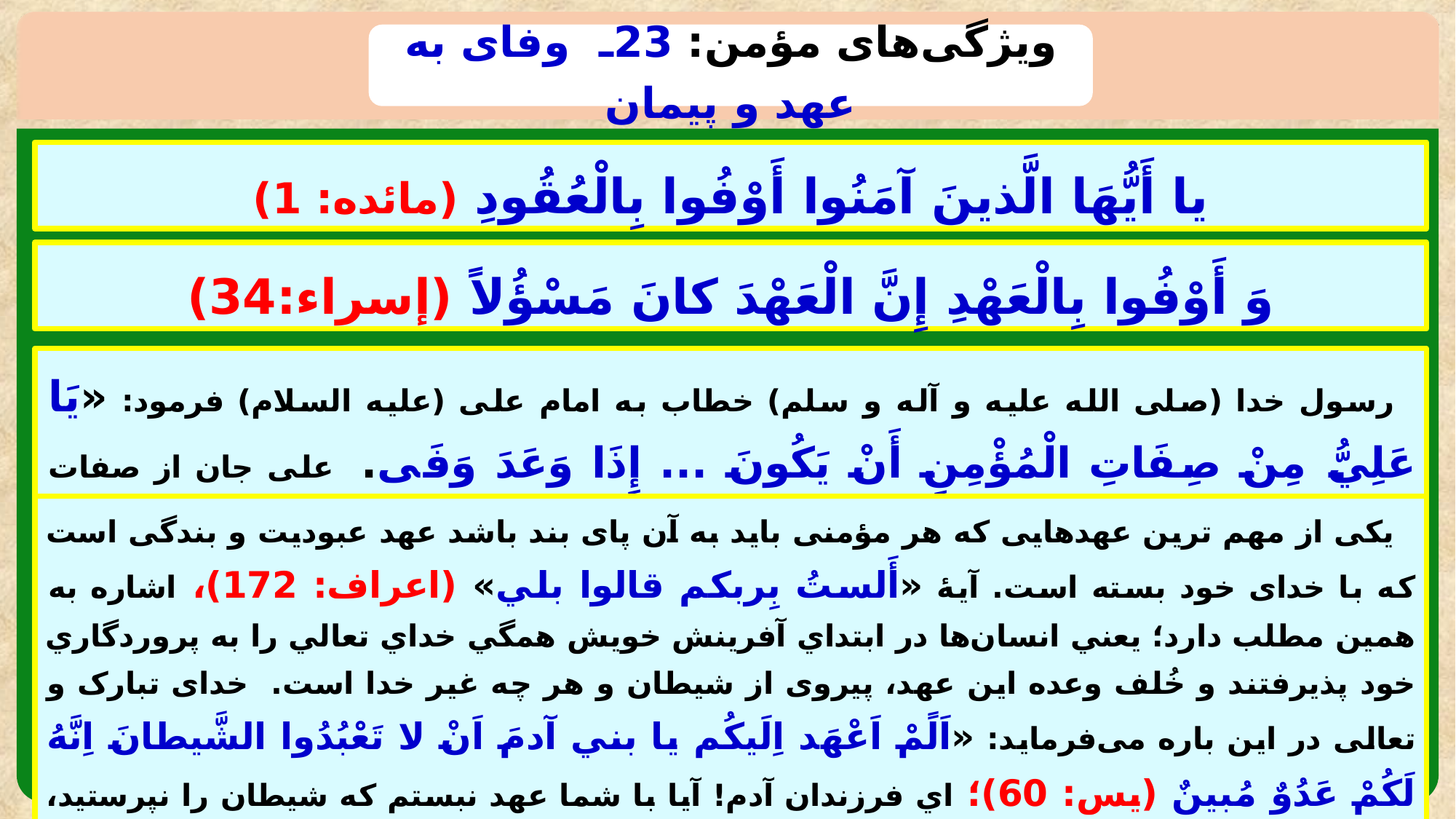

ویژگی‌های مؤمن: 23ـ  وفای به عهد و پیمان

يا أَيُّهَا الَّذينَ آمَنُوا أَوْفُوا بِالْعُقُودِ (مائده: 1)
وَ أَوْفُوا بِالْعَهْدِ إِنَّ الْعَهْدَ كانَ مَسْؤُلاً (إسراء:34)
رسول خدا (صلی الله علیه و آله و سلم) خطاب به امام علی (علیه السلام) فرمود: «يَا عَلِيُّ مِنْ صِفَاتِ الْمُؤْمِنِ أَنْ يَكُونَ ... إِذَا وَعَدَ وَفَى‏.  علی جان از صفات مؤمن این است که هر گاه وعده‌ای داد به آن وفا می‌کند.
یکی از مهم ترین عهدهایی که هر مؤمنی باید به آن پای بند باشد عهد عبودیت و بندگی است که با خدای خود بسته است. آيۀ «أَلستُ بِربكم قالوا بلي» (اعراف: 172)، اشاره به همين مطلب دارد؛ يعني انسان‌ها در ابتداي آفرينش خويش همگي خداي تعالي را به پروردگاري خود پذيرفتند و خُلف وعده این عهد، پیروی از شیطان و هر چه غیر خدا است.  خدای تبارک و تعالی در این باره می‌فرماید:‍ «اَلًمْ اَعْهَد اِلَيكُم يا بني آدمَ اَنْ لا تَعْبُدُوا الشَّيطانَ اِنَّهُ لَكُمْ عَدُوٌ مُبينٌ (يس: 60)؛ اي فرزندان آدم! آيا با شما عهد نبستم كه شيطان را نپرستيد، زيرا روشن است كه او دشمن بزرگ شماست.»